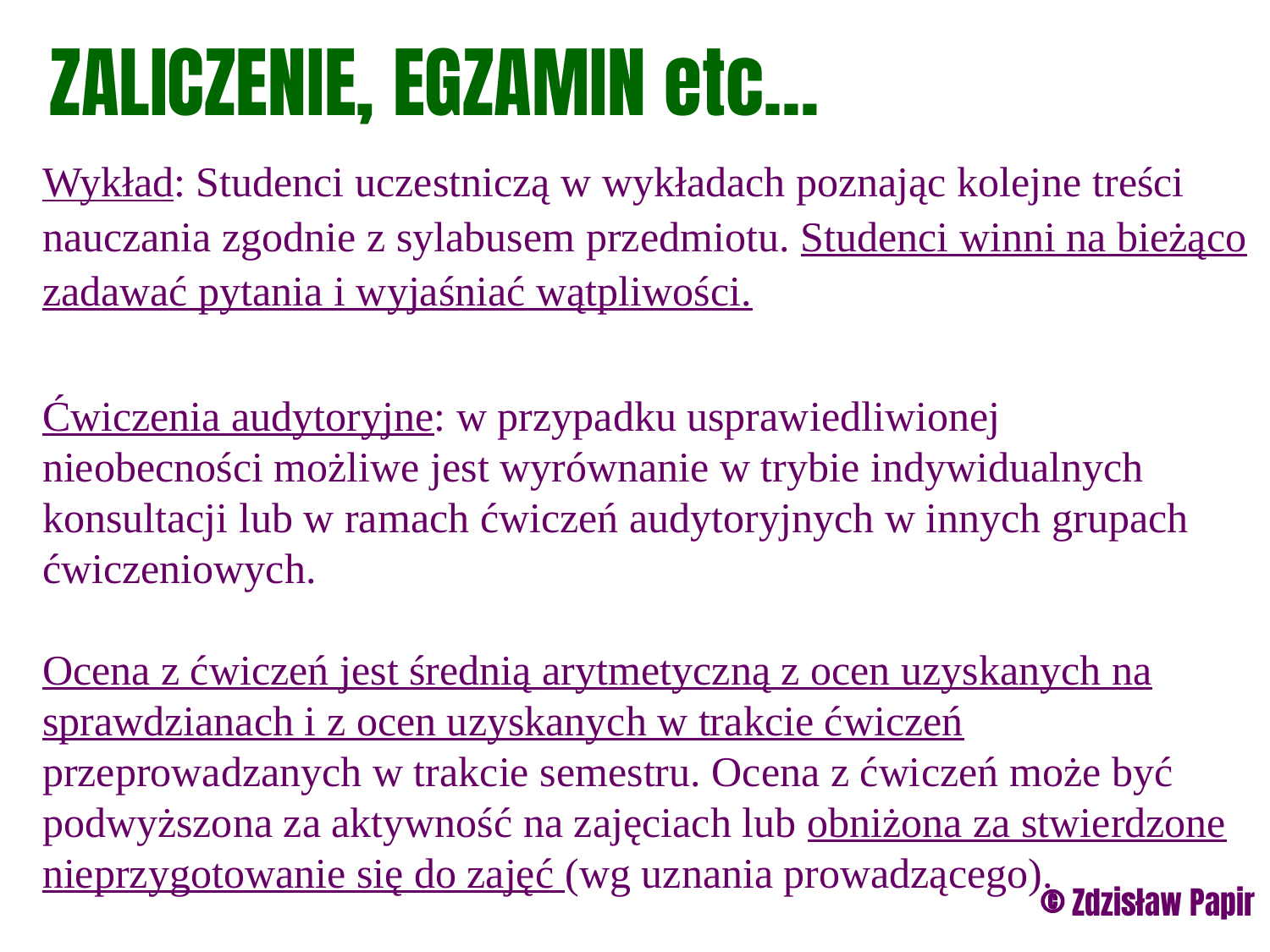

ZALICZENIE, EGZAMIN etc…
Wykład: Studenci uczestniczą w wykładach poznając kolejne treści nauczania zgodnie z sylabusem przedmiotu. Studenci winni na bieżąco zadawać pytania i wyjaśniać wątpliwości.
Ćwiczenia audytoryjne: w przypadku usprawiedliwionej nieobecności możliwe jest wyrównanie w trybie indywidualnych konsultacji lub w ramach ćwiczeń audytoryjnych w innych grupach ćwiczeniowych.

Ocena z ćwiczeń jest średnią arytmetyczną z ocen uzyskanych na sprawdzianach i z ocen uzyskanych w trakcie ćwiczeń przeprowadzanych w trakcie semestru. Ocena z ćwiczeń może być podwyższona za aktywność na zajęciach lub obniżona za stwierdzone nieprzygotowanie się do zajęć (wg uznania prowadzącego).

© Zdzisław Papir